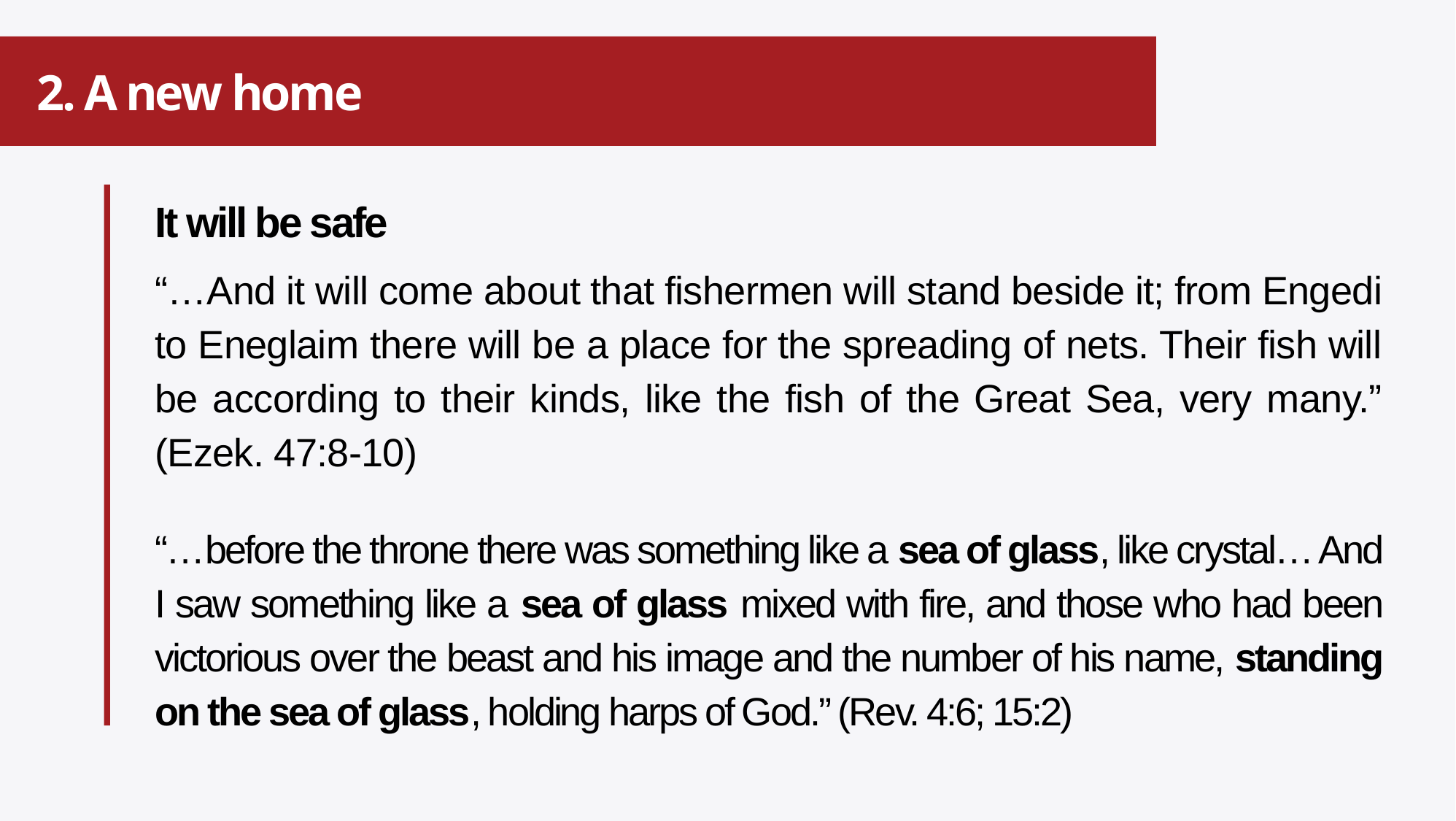

# 2. A new home
It will be safe
“…And it will come about that fishermen will stand beside it; from Engedi to Eneglaim there will be a place for the spreading of nets. Their fish will be according to their kinds, like the fish of the Great Sea, very many.” (Ezek. 47:8-10)

“…before the throne there was something like a sea of glass, like crystal… And I saw something like a sea of glass mixed with fire, and those who had been victorious over the beast and his image and the number of his name, standing on the sea of glass, holding harps of God.” (Rev. 4:6; 15:2)